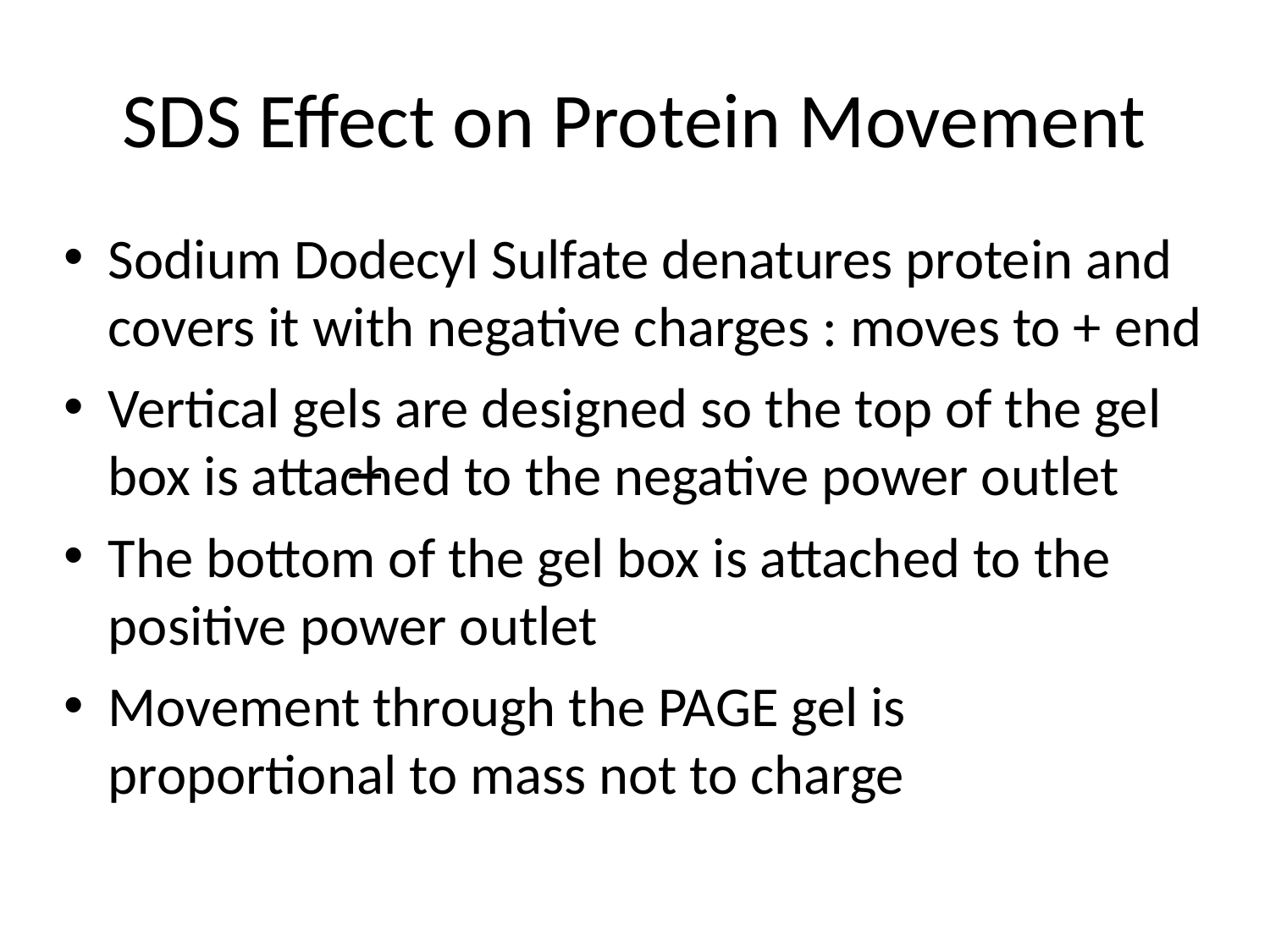

SDS Effect on Protein Movement
Sodium Dodecyl Sulfate denatures protein and covers it with negative charges : moves to + end
Vertical gels are designed so the top of the gel box is attached to the negative power outlet
The bottom of the gel box is attached to the positive power outlet
Movement through the PAGE gel is proportional to mass not to charge